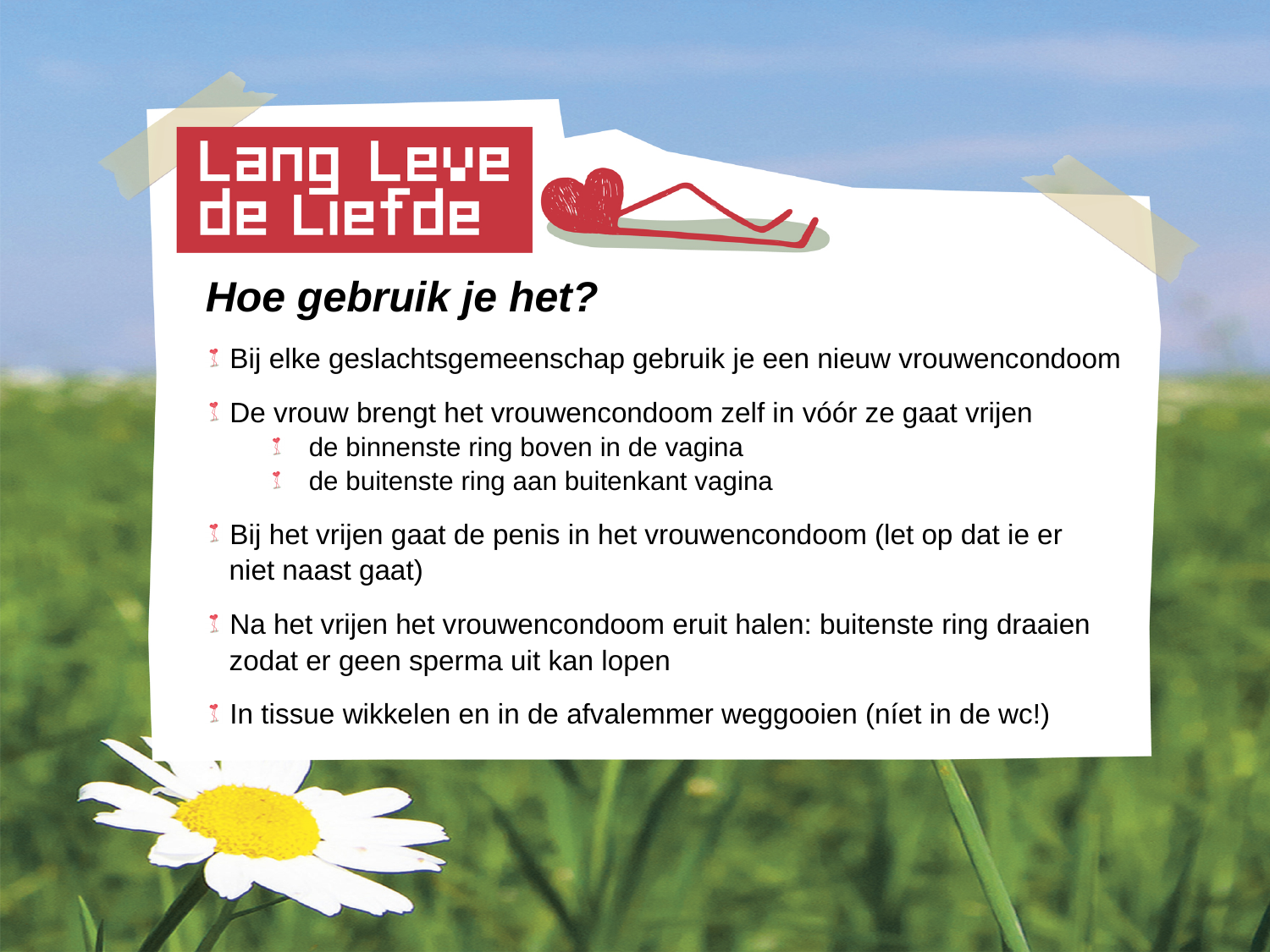

Hoe gebruik je het?

 Bij elke geslachtsgemeenschap gebruik je een nieuw vrouwencondoom

 De vrouw brengt het vrouwencondoom zelf in vóór ze gaat vrijen
de binnenste ring boven in de vagina
de buitenste ring aan buitenkant vagina

 Bij het vrijen gaat de penis in het vrouwencondoom (let op dat ie er
   niet naast gaat)

 Na het vrijen het vrouwencondoom eruit halen: buitenste ring draaien
   zodat er geen sperma uit kan lopen

 In tissue wikkelen en in de afvalemmer weggooien (níet in de wc!)